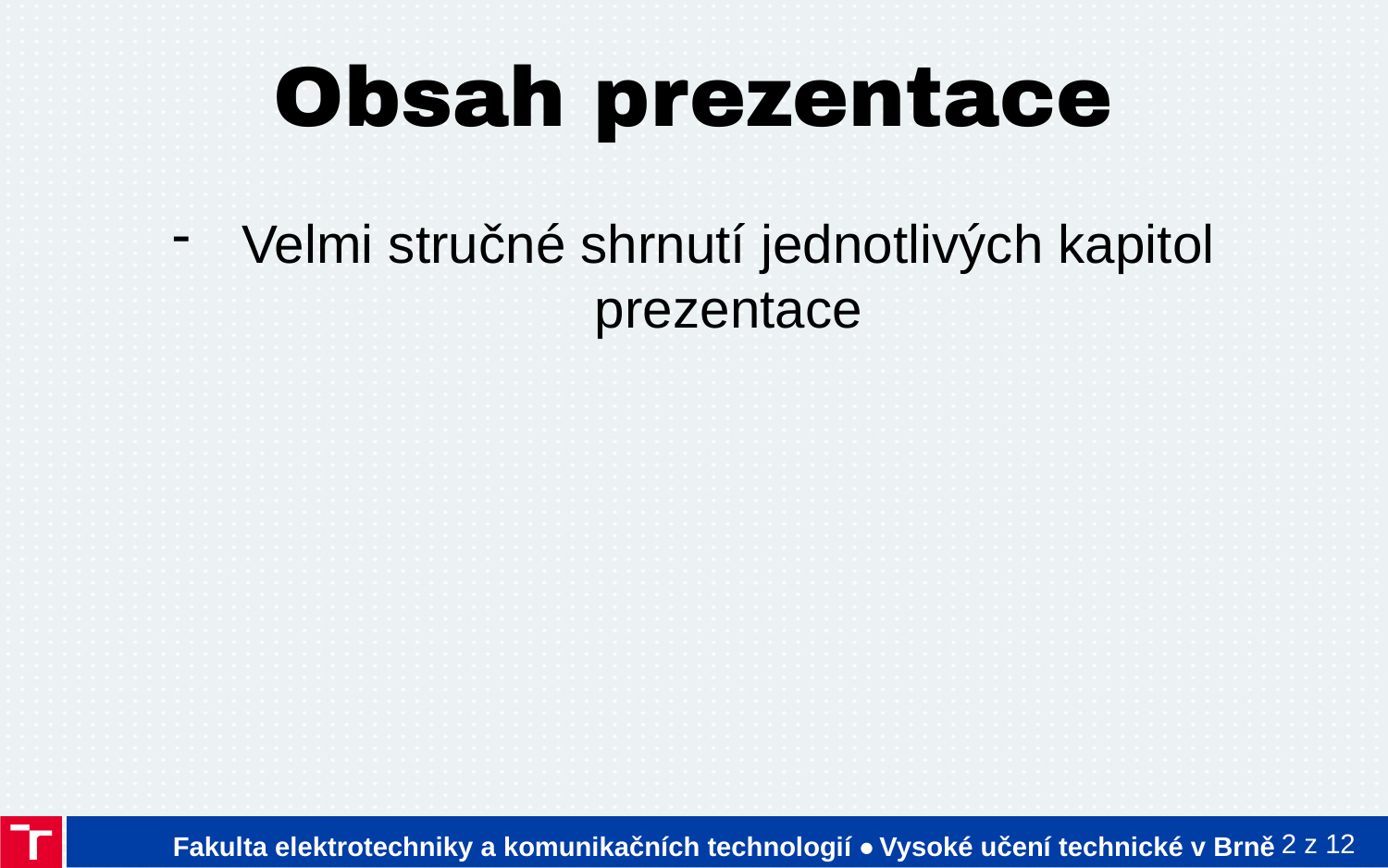

# Obsah prezentace
Velmi stručné shrnutí jednotlivých kapitol prezentace